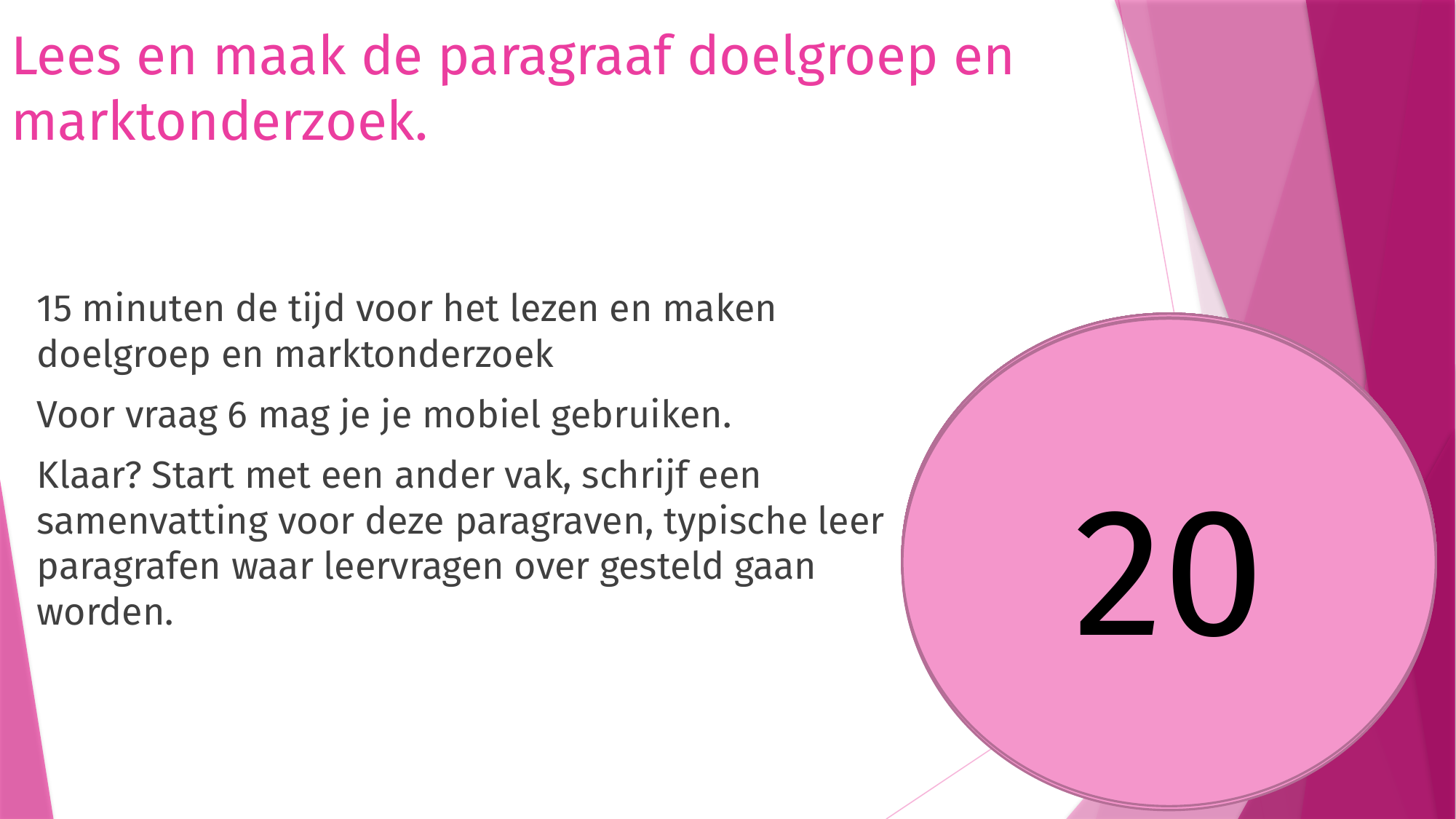

# Lees en maak de paragraaf doelgroep en marktonderzoek.

15 minuten de tijd voor het lezen en maken doelgroep en marktonderzoek
Voor vraag 6 mag je je mobiel gebruiken.
Klaar? Start met een ander vak, schrijf een samenvatting voor deze paragraven, typische leer paragrafen waar leervragen over gesteld gaan worden.
13
9
10
8
5
6
7
4
3
1
2
12
15
14
11
20
18
17
16
19